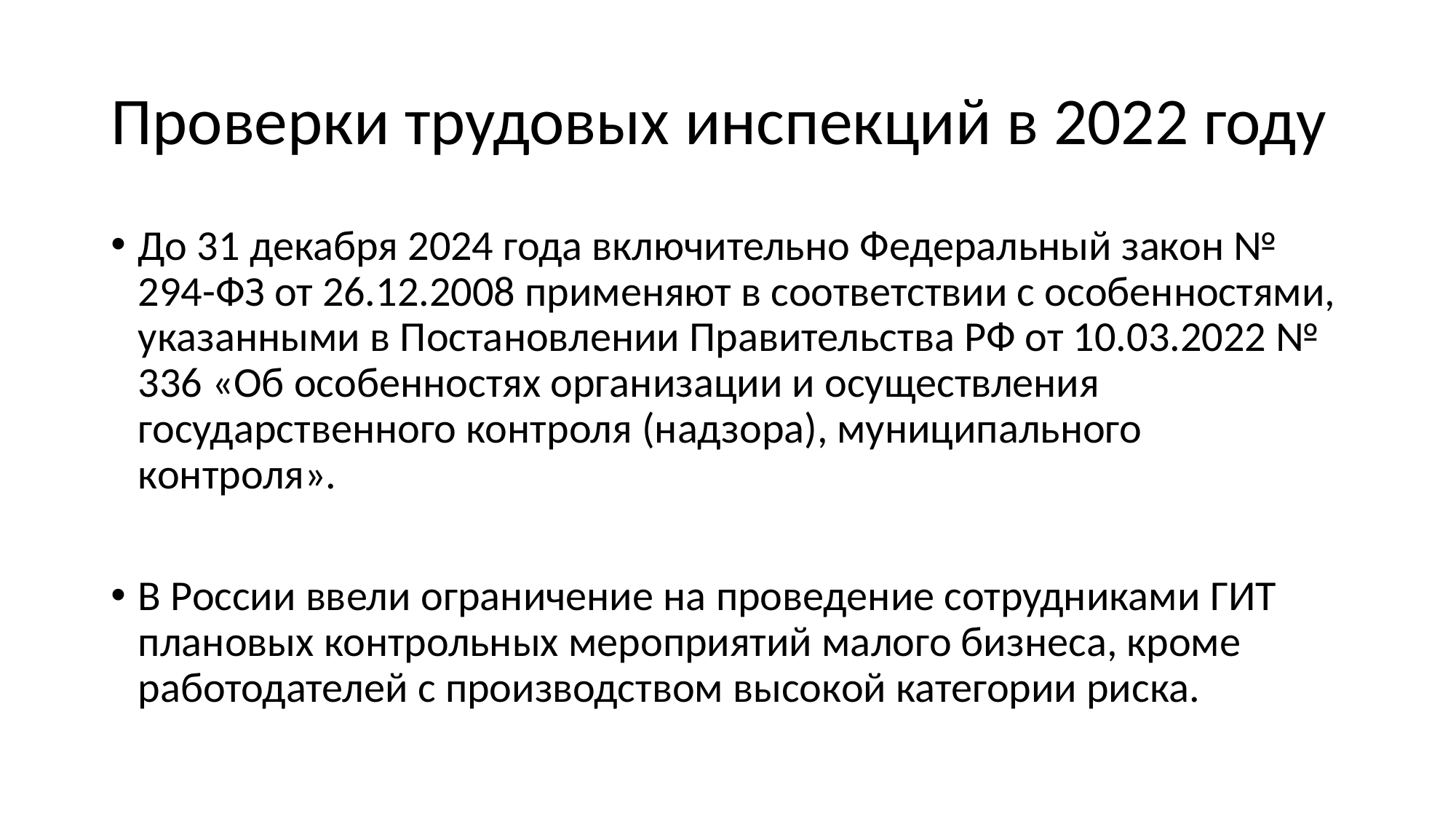

# Проверки трудовых инспекций в 2022 году
До 31 декабря 2024 года включительно Федеральный закон № 294-ФЗ от 26.12.2008 применяют в соответствии с особенностями, указанными в Постановлении Правительства РФ от 10.03.2022 № 336 «Об особенностях организации и осуществления государственного контроля (надзора), муниципального контроля».

В России ввели ограничение на проведение сотрудниками ГИТ плановых контрольных мероприятий малого бизнеса, кроме работодателей с производством высокой категории риска.